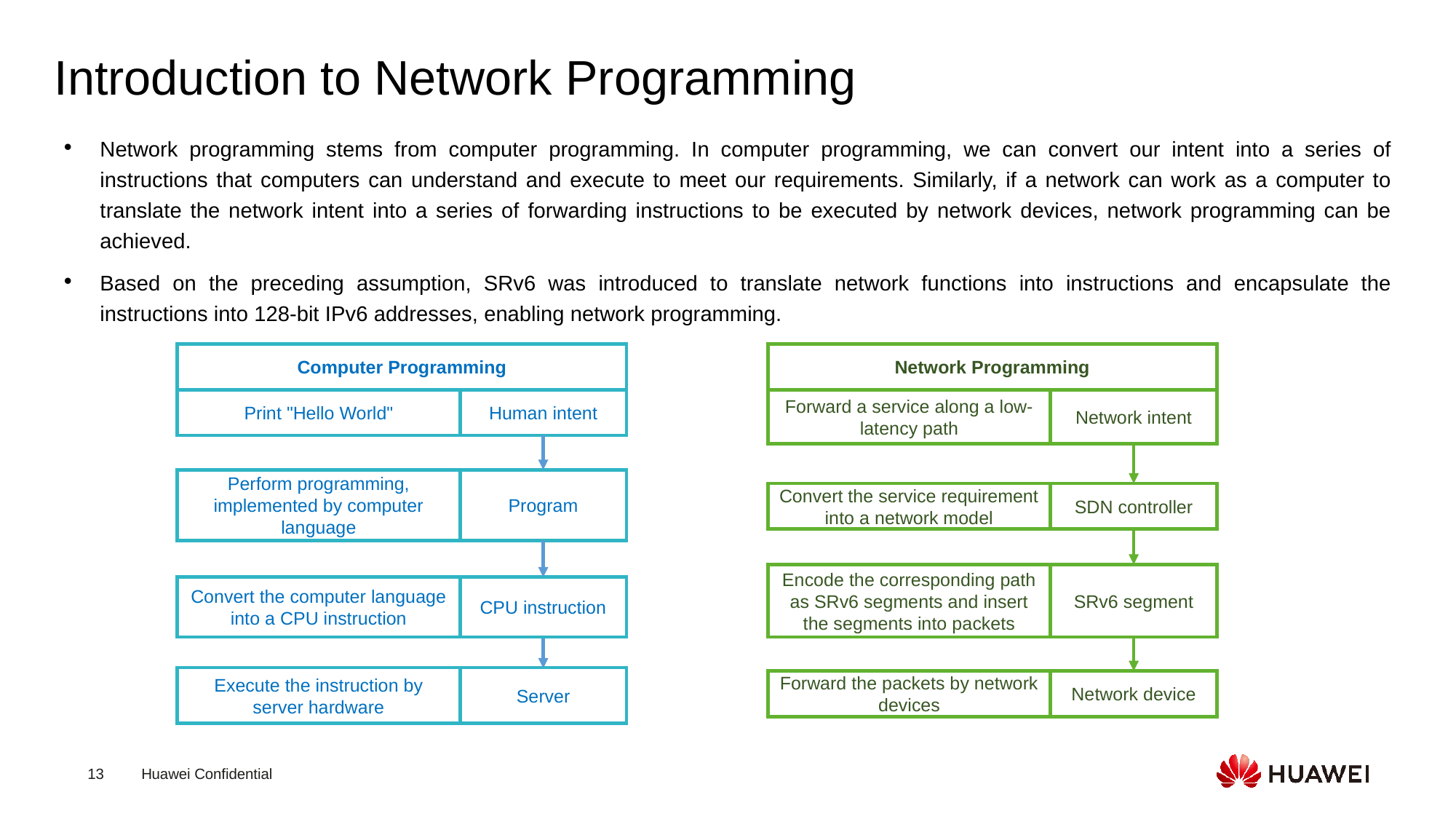

# Introduction to Network Programming
Network programming stems from computer programming. In computer programming, we can convert our intent into a series of instructions that computers can understand and execute to meet our requirements. Similarly, if a network can work as a computer to translate the network intent into a series of forwarding instructions to be executed by network devices, network programming can be achieved.
Based on the preceding assumption, SRv6 was introduced to translate network functions into instructions and encapsulate the instructions into 128-bit IPv6 addresses, enabling network programming.

Computer Programming
Network Programming
Print "Hello World"
Human intent
Forward a service along a low-latency path
Network intent
Perform programming, implemented by computer language
Program
Convert the service requirement into a network model
SDN controller
Encode the corresponding path as SRv6 segments and insert the segments into packets
SRv6 segment
Convert the computer language into a CPU instruction
CPU instruction
Execute the instruction by server hardware
Server
Forward the packets by network devices
Network device